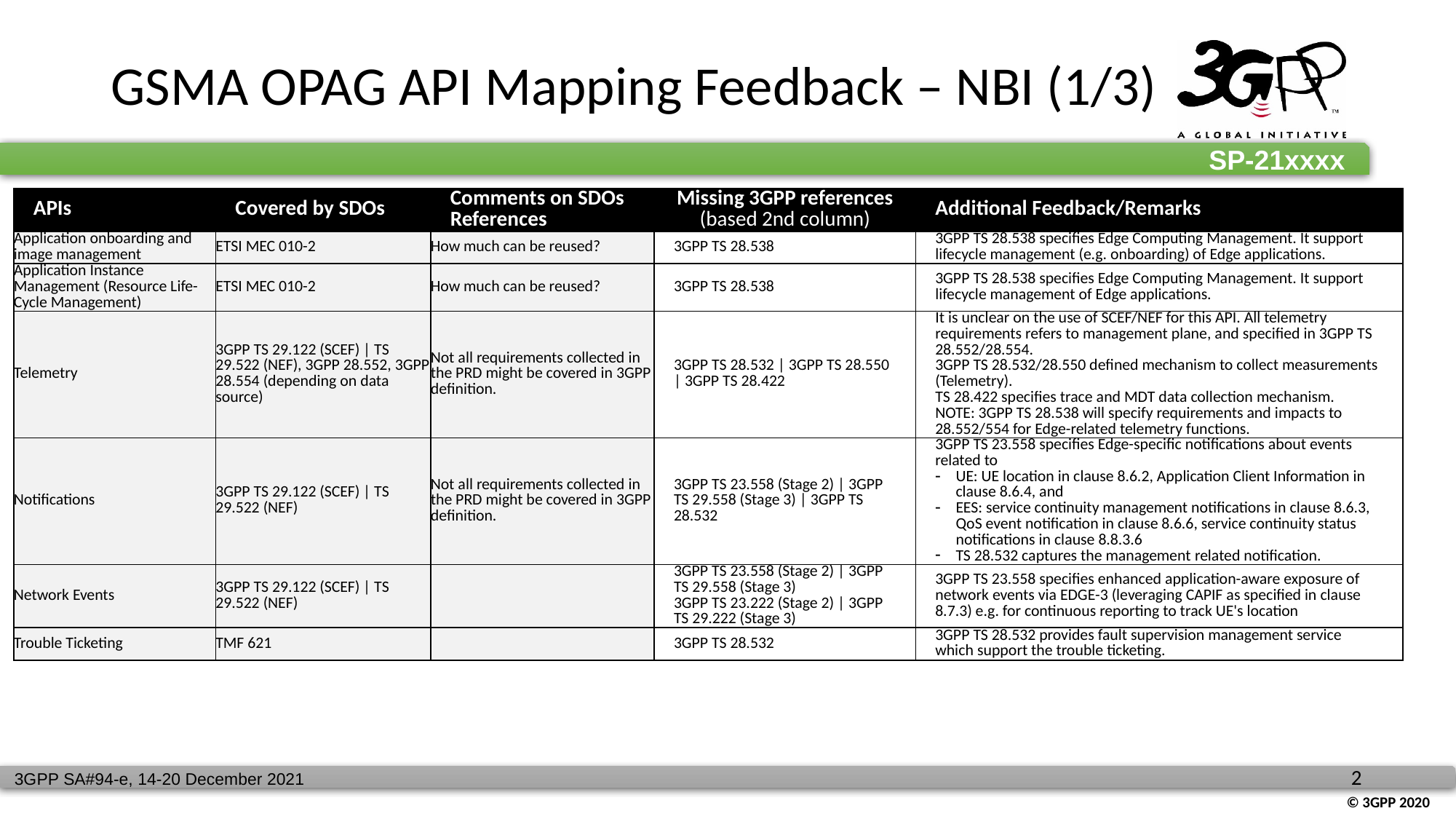

GSMA OPAG API Mapping Feedback – NBI (1/3)
| APIs | Covered by SDOs | Comments on SDOs References | Missing 3GPP references (based 2nd column) | Additional Feedback/Remarks |
| --- | --- | --- | --- | --- |
| Application onboarding and image management | ETSI MEC 010-2 | How much can be reused? | 3GPP TS 28.538 | 3GPP TS 28.538 specifies Edge Computing Management. It support lifecycle management (e.g. onboarding) of Edge applications. |
| Application Instance Management (Resource Life-Cycle Management) | ETSI MEC 010-2 | How much can be reused? | 3GPP TS 28.538 | 3GPP TS 28.538 specifies Edge Computing Management. It support lifecycle management of Edge applications. |
| Telemetry | 3GPP TS 29.122 (SCEF) | TS 29.522 (NEF), 3GPP 28.552, 3GPP 28.554 (depending on data source) | Not all requirements collected in the PRD might be covered in 3GPP definition. | 3GPP TS 28.532 | 3GPP TS 28.550 | 3GPP TS 28.422 | It is unclear on the use of SCEF/NEF for this API. All telemetry requirements refers to management plane, and specified in 3GPP TS 28.552/28.554. 3GPP TS 28.532/28.550 defined mechanism to collect measurements (Telemetry). TS 28.422 specifies trace and MDT data collection mechanism. NOTE: 3GPP TS 28.538 will specify requirements and impacts to 28.552/554 for Edge-related telemetry functions. |
| Notifications | 3GPP TS 29.122 (SCEF) | TS 29.522 (NEF) | Not all requirements collected in the PRD might be covered in 3GPP definition. | 3GPP TS 23.558 (Stage 2) | 3GPP TS 29.558 (Stage 3) | 3GPP TS 28.532 | 3GPP TS 23.558 specifies Edge-specific notifications about events related to UE: UE location in clause 8.6.2, Application Client Information in clause 8.6.4, and EES: service continuity management notifications in clause 8.6.3, QoS event notification in clause 8.6.6, service continuity status notifications in clause 8.8.3.6 TS 28.532 captures the management related notification. |
| Network Events | 3GPP TS 29.122 (SCEF) | TS 29.522 (NEF) |  | 3GPP TS 23.558 (Stage 2) | 3GPP TS 29.558 (Stage 3) 3GPP TS 23.222 (Stage 2) | 3GPP TS 29.222 (Stage 3) | 3GPP TS 23.558 specifies enhanced application-aware exposure of network events via EDGE-3 (leveraging CAPIF as specified in clause 8.7.3) e.g. for continuous reporting to track UE's location |
| Trouble Ticketing | TMF 621 |  | 3GPP TS 28.532 | 3GPP TS 28.532 provides fault supervision management service which support the trouble ticketing. |